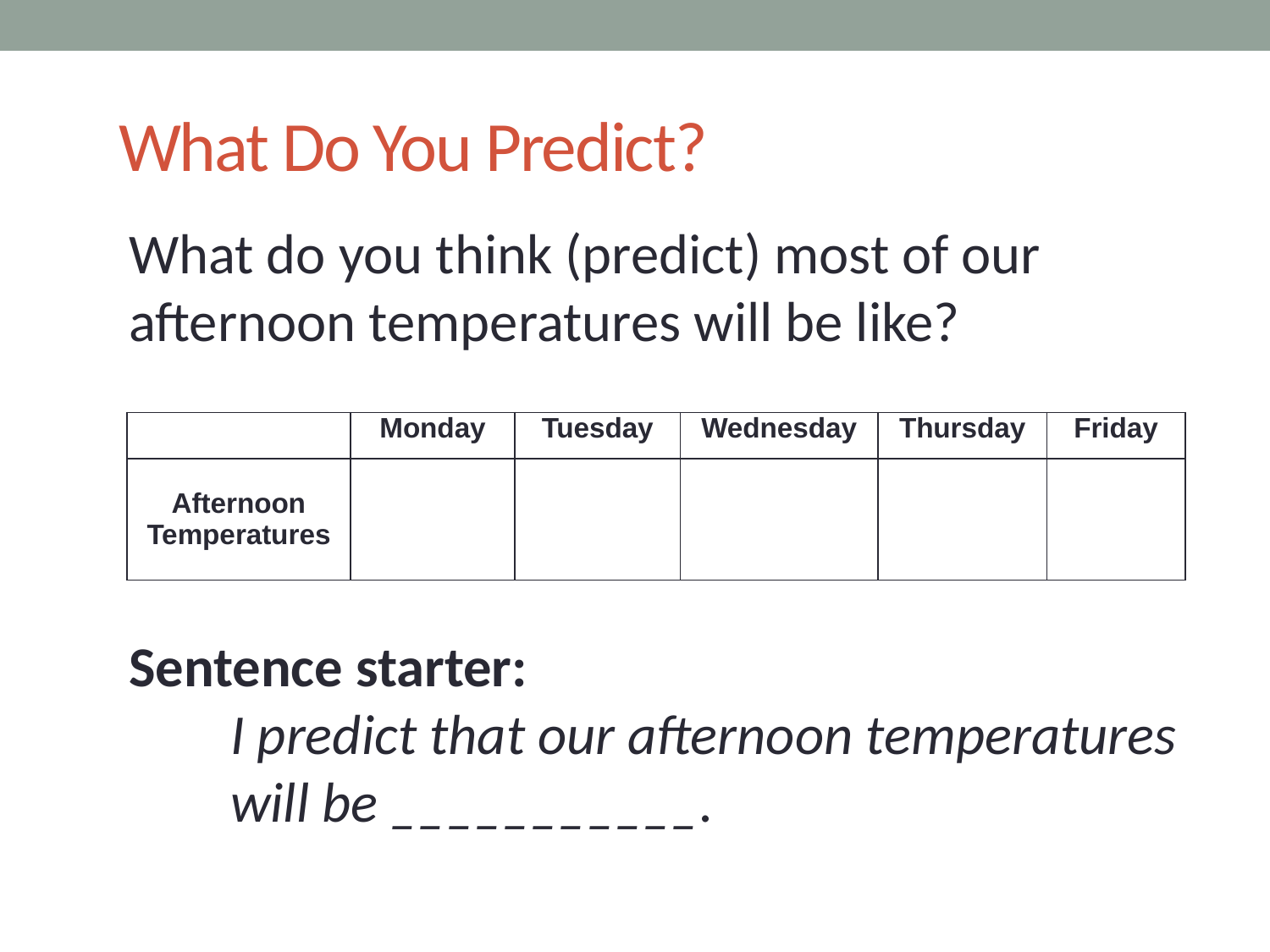

# What Do You Predict?
What do you think (predict) most of our afternoon temperatures will be like?

|  | Monday | Tuesday | Wednesday | Thursday | Friday |
| --- | --- | --- | --- | --- | --- |
| Afternoon Temperatures |  |  |  |  |  |
Sentence starter:
I predict that our afternoon temperatures will be ___________.